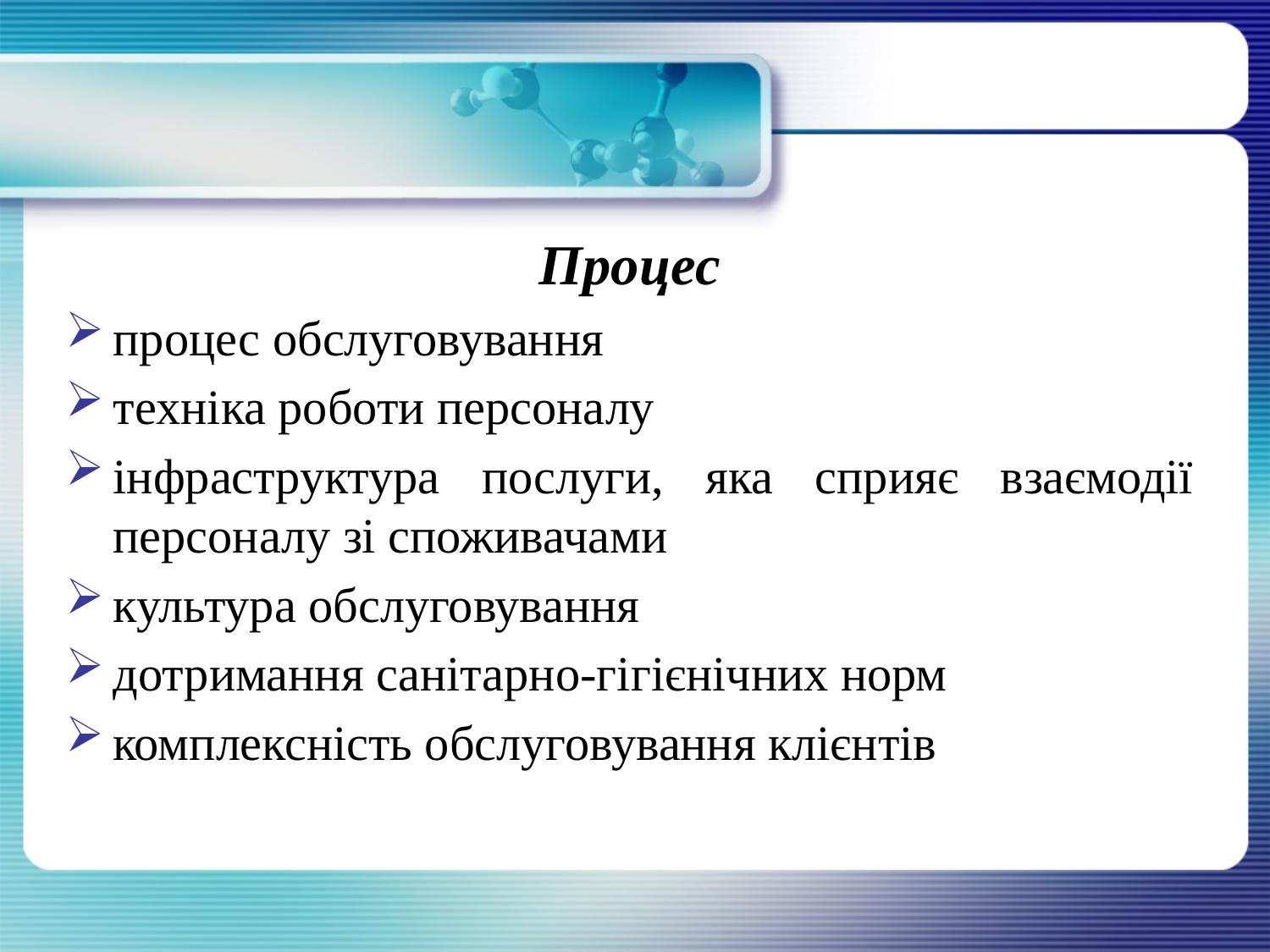

Процес
процес обслуговування
техніка роботи персоналу
інфраструктура послуги, яка сприяє взаємодії персоналу зі споживачами
культура обслуговування
дотримання санітарно-гігієнічних норм
комплексність обслуговування клієнтів